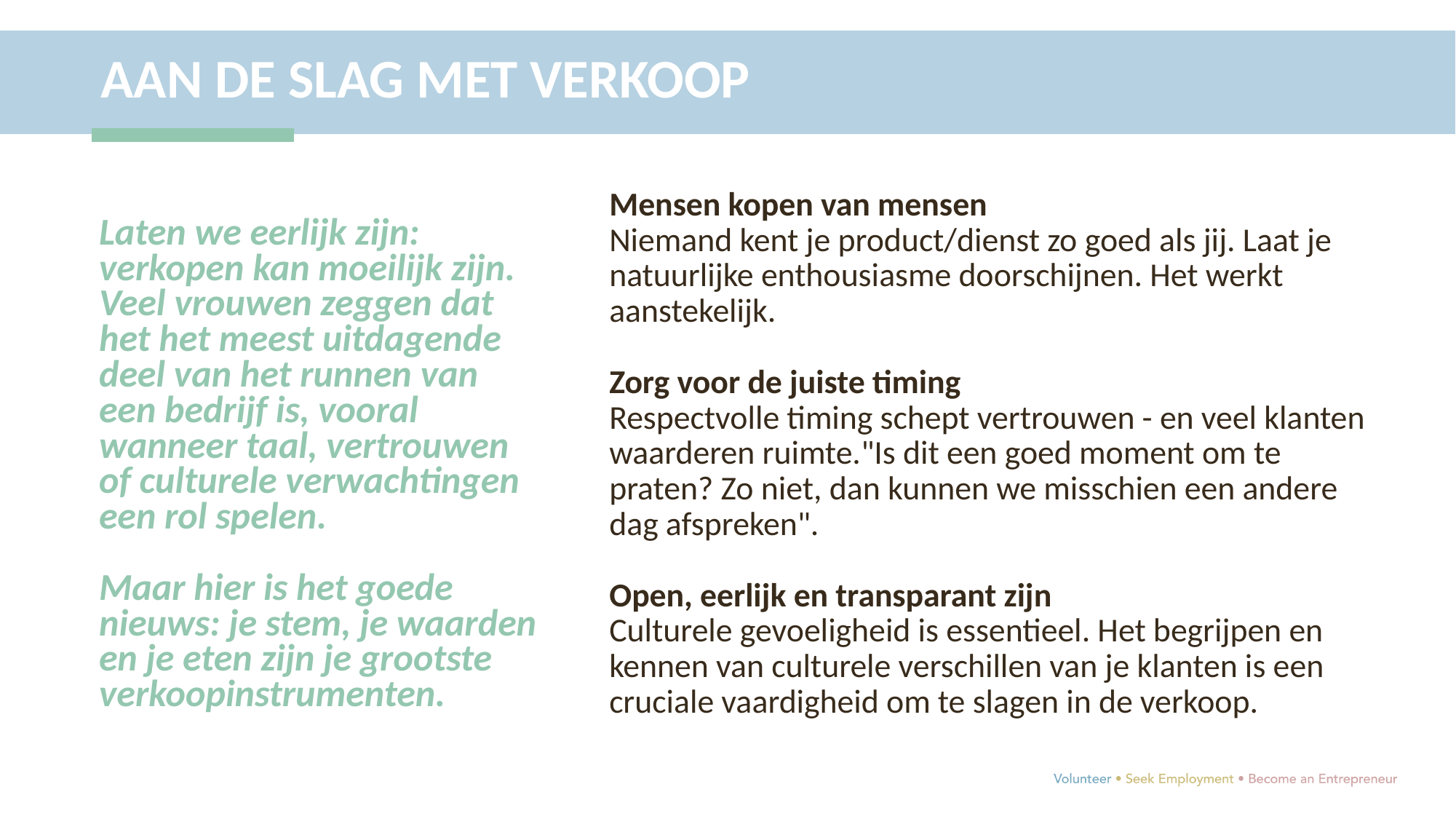

AAN DE SLAG MET VERKOOP
Mensen kopen van mensen
Niemand kent je product/dienst zo goed als jij. Laat je natuurlijke enthousiasme doorschijnen. Het werkt aanstekelijk.

Zorg voor de juiste timing
Respectvolle timing schept vertrouwen - en veel klanten waarderen ruimte."Is dit een goed moment om te praten? Zo niet, dan kunnen we misschien een andere dag afspreken".

Open, eerlijk en transparant zijn
Culturele gevoeligheid is essentieel. Het begrijpen en kennen van culturele verschillen van je klanten is een cruciale vaardigheid om te slagen in de verkoop.

Laten we eerlijk zijn: verkopen kan moeilijk zijn. Veel vrouwen zeggen dat het het meest uitdagende deel van het runnen van een bedrijf is, vooral wanneer taal, vertrouwen of culturele verwachtingen een rol spelen.

Maar hier is het goede nieuws: je stem, je waarden en je eten zijn je grootste verkoopinstrumenten.